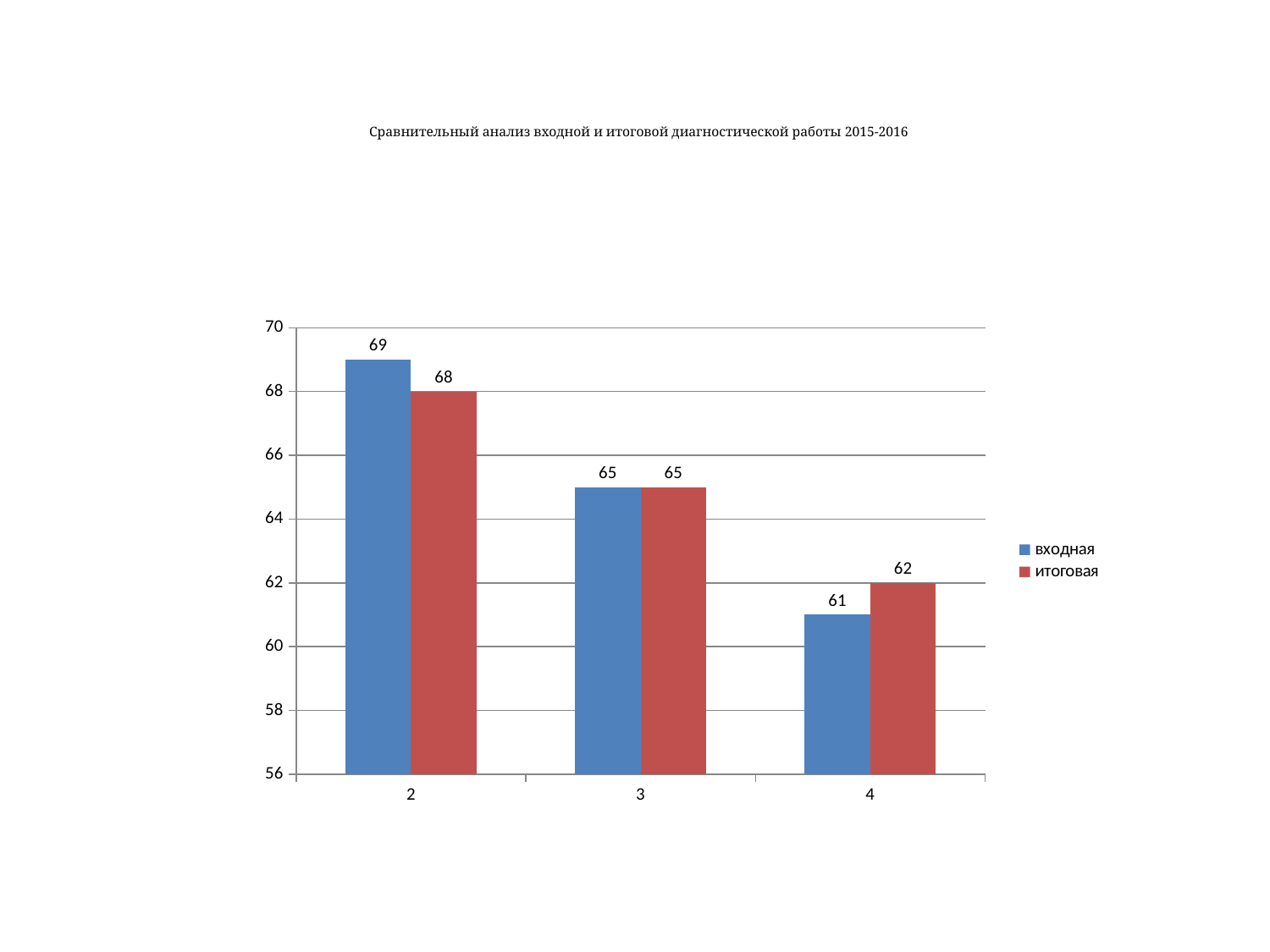

# Сравнительный анализ входной и итоговой диагностической работы 2015-2016

### Chart

| Category | входная | итоговая |
|---|---|---|
| 2 | 69.0 | 68.0 |
| 3 | 65.0 | 65.0 |
| 4 | 61.0 | 62.0 |